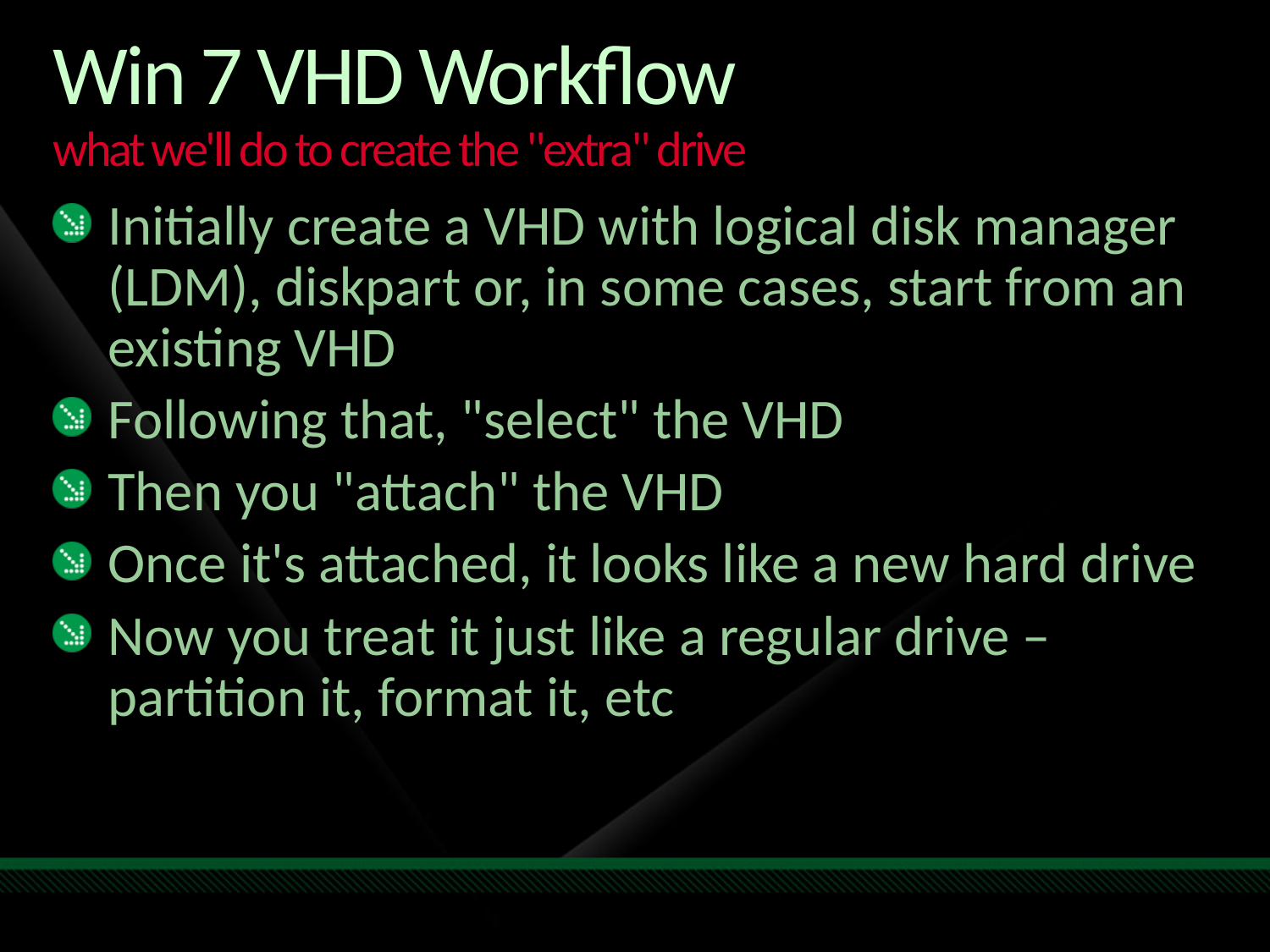

# Win 7 VHD Workflow what we'll do to create the "extra" drive
Initially create a VHD with logical disk manager (LDM), diskpart or, in some cases, start from an existing VHD
Following that, "select" the VHD
Then you "attach" the VHD
Once it's attached, it looks like a new hard drive
Now you treat it just like a regular drive – partition it, format it, etc